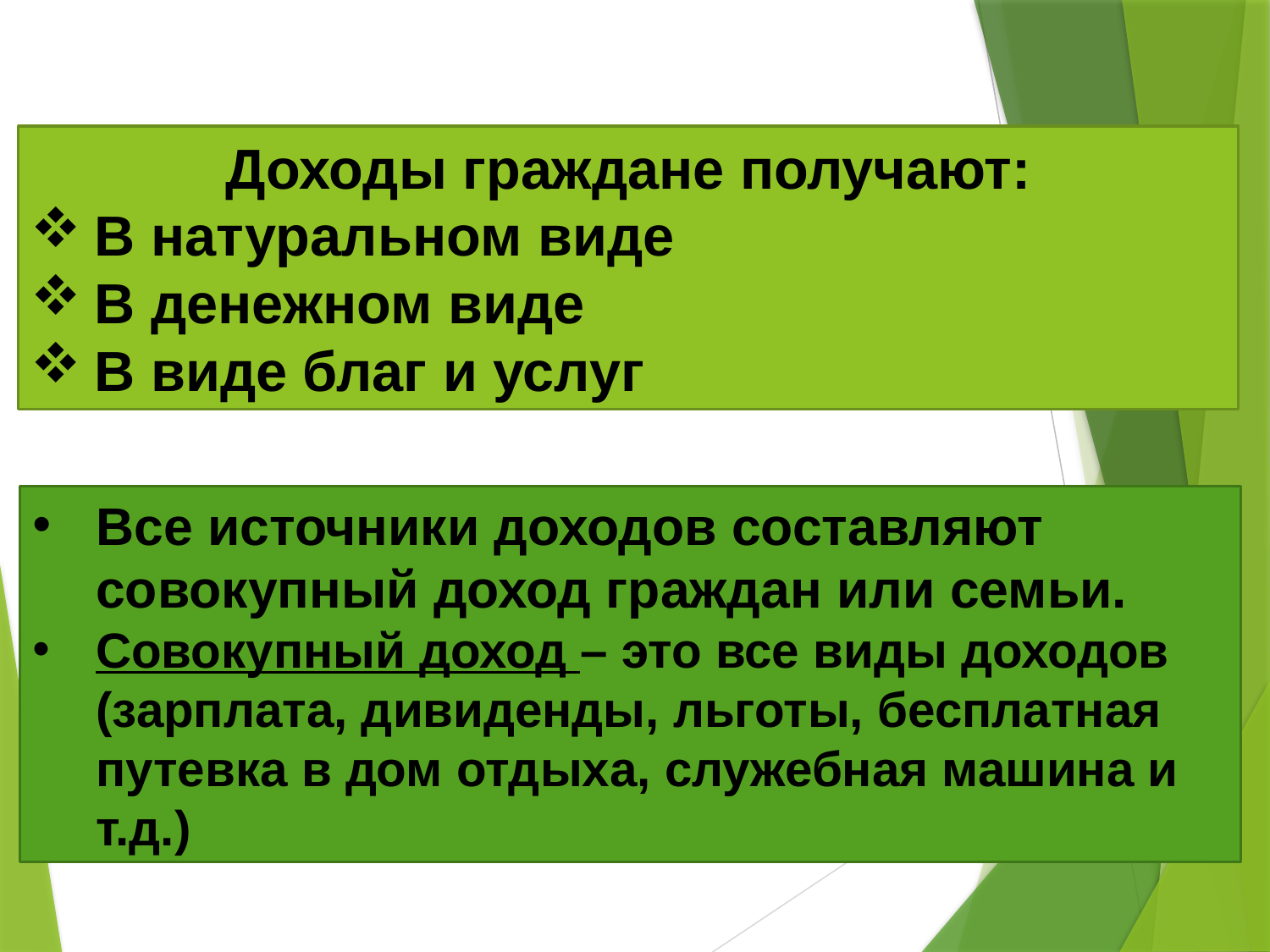

Доходы граждане получают:
В натуральном виде
В денежном виде
В виде благ и услуг
Все источники доходов составляют совокупный доход граждан или семьи.
Совокупный доход – это все виды доходов (зарплата, дивиденды, льготы, бесплатная путевка в дом отдыха, служебная машина и т.д.)